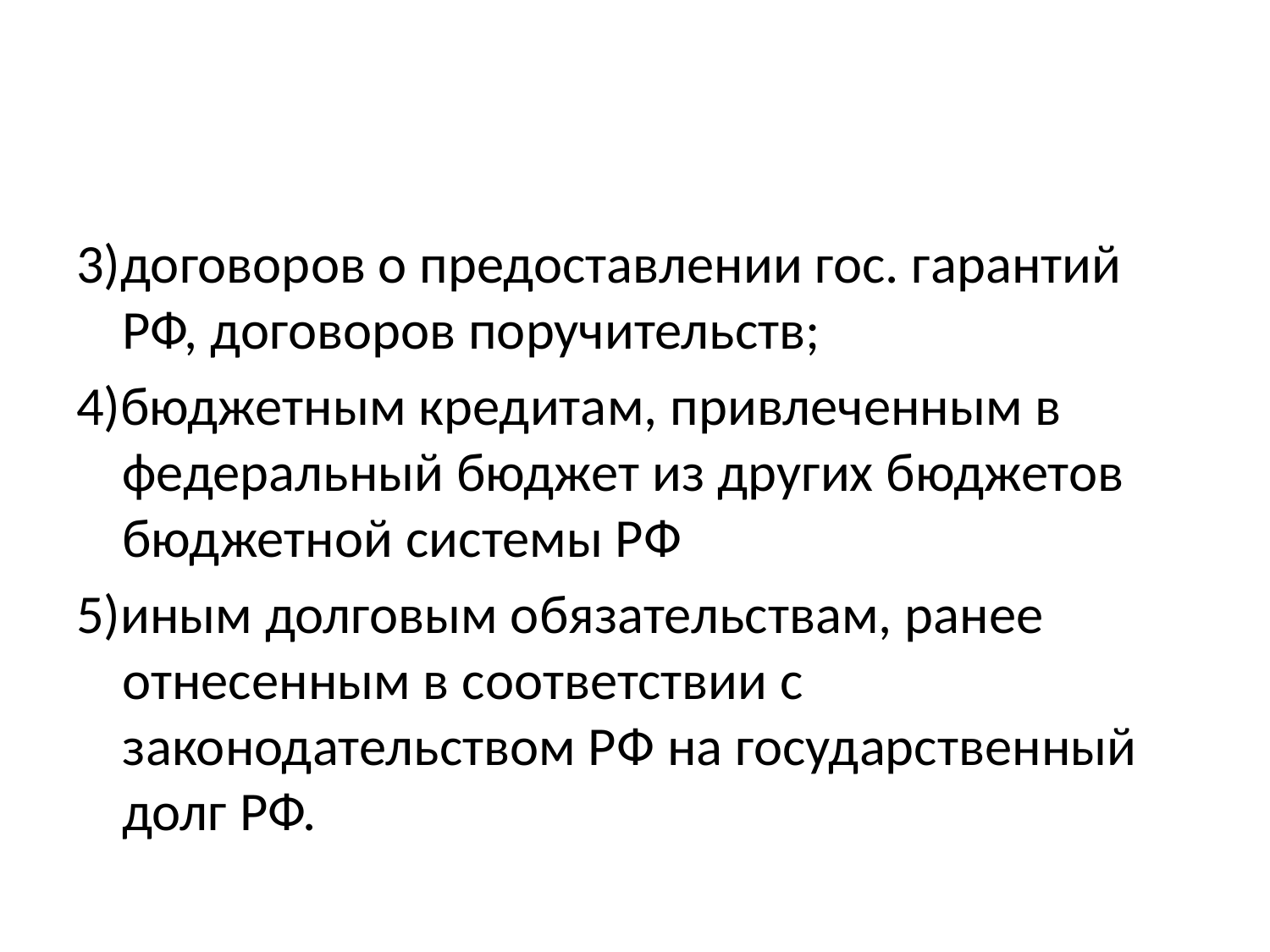

#
3)договоров о предоставлении гос. гарантий РФ, договоров поручительств;
4)бюджетным кредитам, привлеченным в федеральный бюджет из других бюджетов бюджетной системы РФ
5)иным долговым обязательствам, ранее отнесенным в соответствии с законодательством РФ на государственный долг РФ.